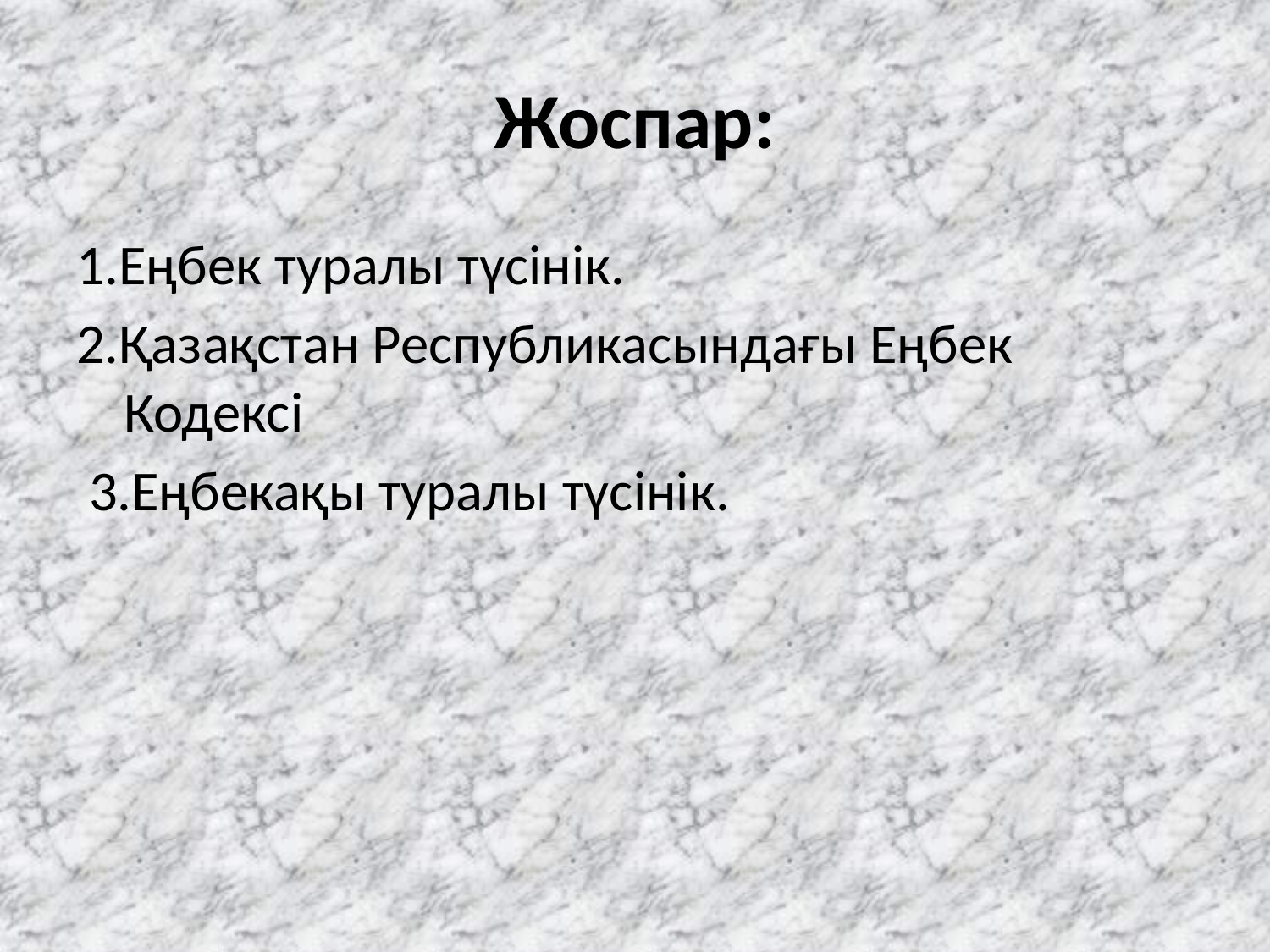

# Жоспар:
1.Еңбек туралы түсінік.
2.Қазақстан Республикасындағы Еңбек Кодексі
 3.Еңбекақы туралы түсінік.